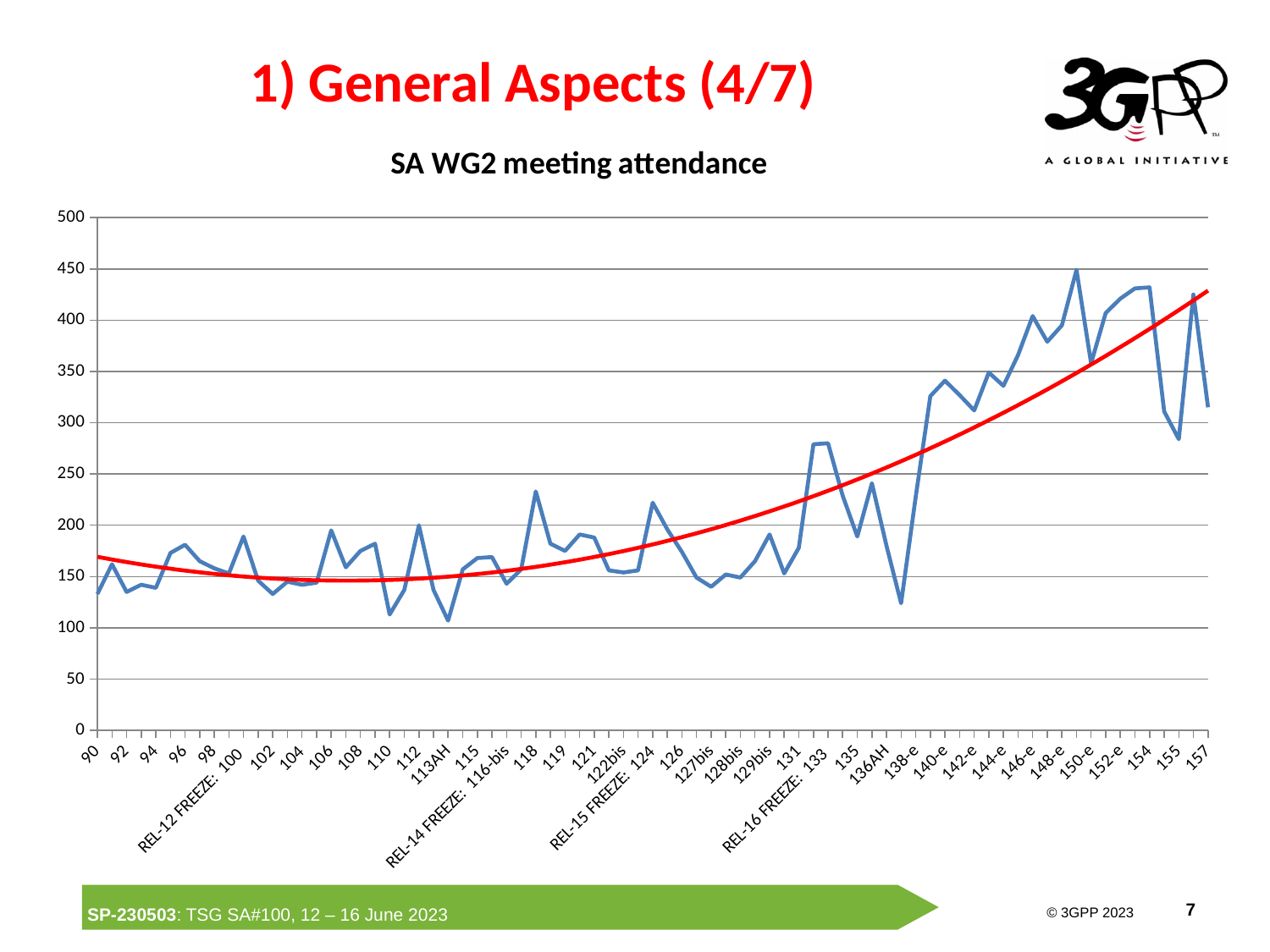

# 1) General Aspects (4/7)

### Chart: SA WG2 meeting attendance

| Category |  |
|---|---|
| 90 | 133.0 |
| 91 | 162.0 |
| 92 | 135.0 |
| 93 | 142.0 |
| 94 | 139.0 |
| 95 | 173.0 |
| 96 | 181.0 |
| 97 | 165.0 |
| 98 | 158.0 |
| 99 | 153.0 |
| REL-12 FREEZE:  100  | 189.0 |
| 101 | 146.0 |
| 102 | 133.0 |
| 103 | 145.0 |
| 104 | 142.0 |
| 105 | 144.0 |
| 106 | 195.0 |
| 107+E | 159.0 |
| 108 | 175.0 |
| REL-13 FREEZE:  109 | 182.0 |
| 110 | 113.0 |
| 111 | 137.0 |
| 112 | 200.0 |
| 113 | 137.0 |
| 113AH | 107.0 |
| 114 | 157.0 |
| 115 | 168.0 |
| 116 | 169.0 |
| REL-14 FREEZE:  116-bis | 143.0 |
| 117 | 157.0 |
| 118 | 233.0 |
| 118bis | 182.0 |
| 119 | 175.0 |
| 120 | 191.0 |
| 121 | 188.0 |
| 122 | 156.0 |
| 122bis | 154.0 |
| 123 | 156.0 |
| REL-15 FREEZE:  124 | 222.0 |
| 125 | 196.0 |
| 126 | 174.0 |
| 127 | 149.0 |
| 127bis | 140.0 |
| 128 | 152.0 |
| 128bis | 149.0 |
| 129 | 165.0 |
| 129bis | 191.0 |
| 130 | 153.0 |
| 131 | 178.0 |
| 132 | 279.0 |
| REL-16 FREEZE:  133  | 280.0 |
| 134 | 229.0 |
| 135 | 189.0 |
| 136 | 241.0 |
| 136AH | 180.0 |
| 137-e | 124.0 |
| 138-e | 228.0 |
| 139-e | 326.0 |
| 140-e | 341.0 |
| 141-e | 327.0 |
| 142-e | 312.0 |
| 143-e | 349.0 |
| 144-e | 336.0 |
| REL-17 FREEZE:  145-e | 366.0 |
| 146-e | 404.0 |
| 147-e | 379.0 |
| 148-e | 395.0 |
| 149-e | 449.0 |
| 150-e | 358.0 |
| 151-e | 407.0 |
| 152-e | 421.0 |
| 153-e | 431.0 |
| 154 | 432.0 |
| 154AH-e | 311.0 |
| 155 | 284.0 |
| 156-e | 425.0 |
| 157 | 315.0 |